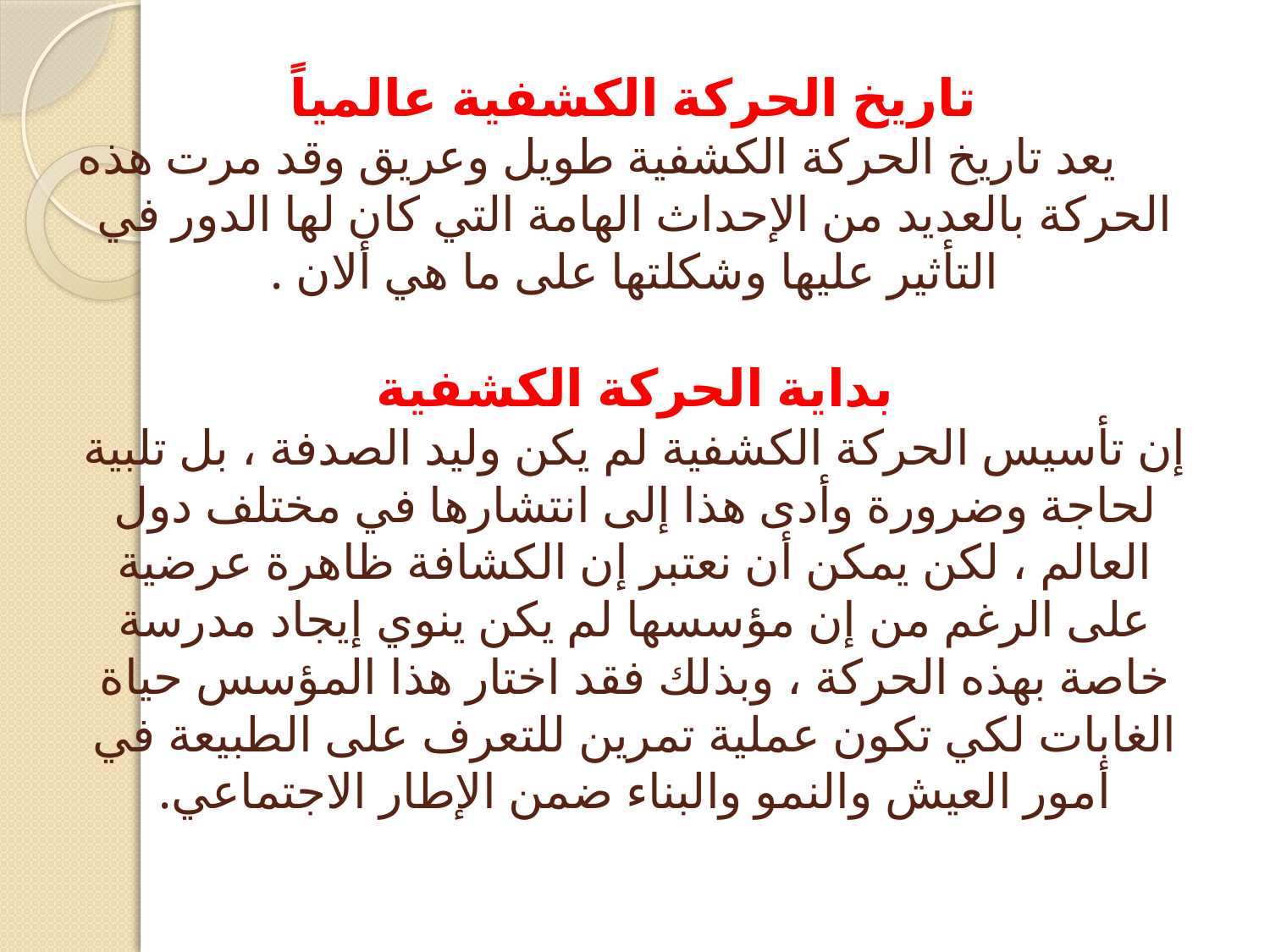

# تاريخ الحركة الكشفية عالمياً يعد تاريخ الحركة الكشفية طويل وعريق وقد مرت هذه الحركة بالعديد من الإحداث الهامة التي كان لها الدور في التأثير عليها وشكلتها على ما هي ألان .   بداية الحركة الكشفية إن تأسيس الحركة الكشفية لم يكن وليد الصدفة ، بل تلبية لحاجة وضرورة وأدى هذا إلى انتشارها في مختلف دول العالم ، لكن يمكن أن نعتبر إن الكشافة ظاهرة عرضية على الرغم من إن مؤسسها لم يكن ينوي إيجاد مدرسة خاصة بهذه الحركة ، وبذلك فقد اختار هذا المؤسس حياة الغابات لكي تكون عملية تمرين للتعرف على الطبيعة في أمور العيش والنمو والبناء ضمن الإطار الاجتماعي.